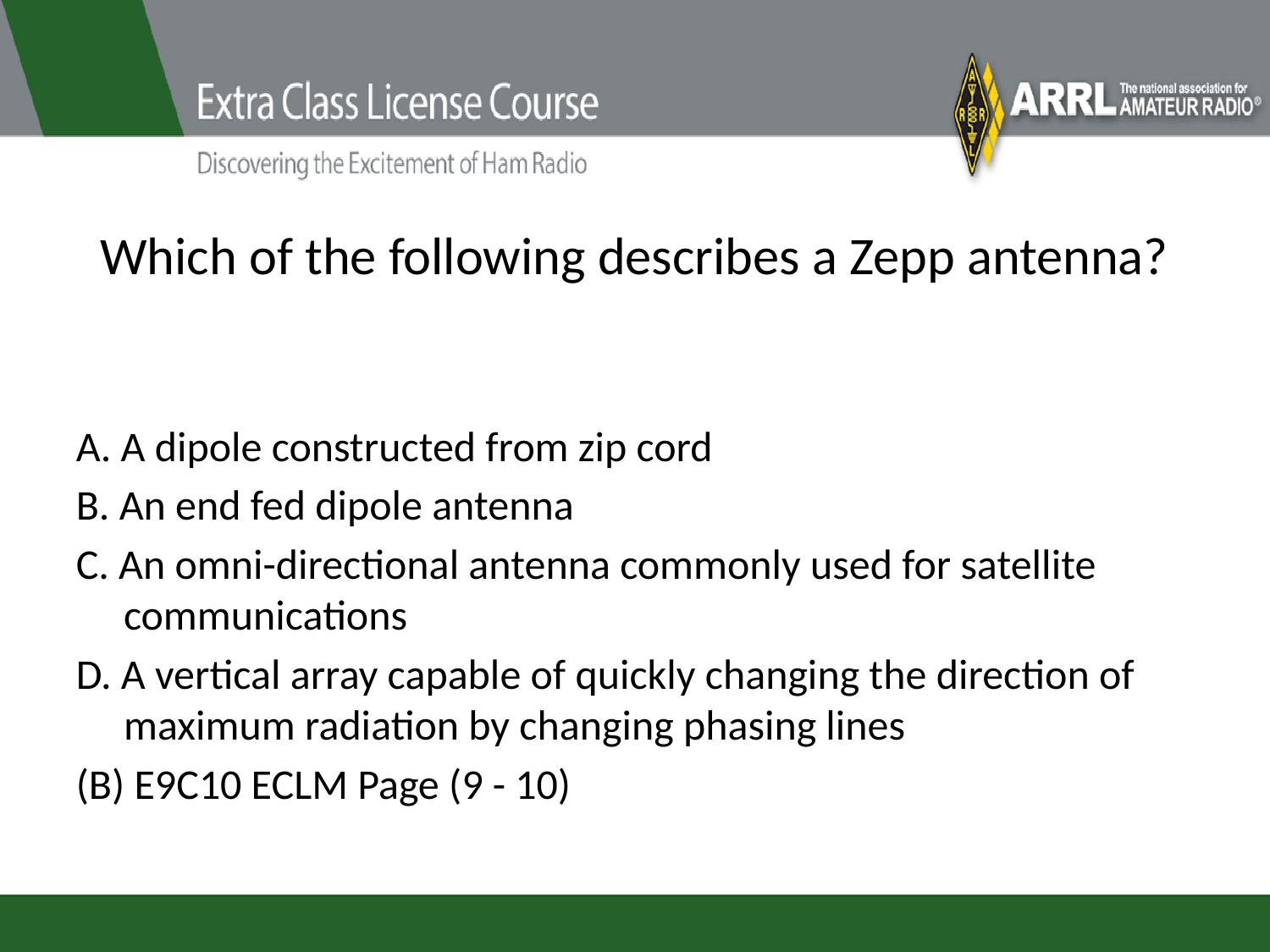

# Which of the following describes a Zepp antenna?
A. A dipole constructed from zip cord
B. An end fed dipole antenna
C. An omni-directional antenna commonly used for satellite communications
D. A vertical array capable of quickly changing the direction of maximum radiation by changing phasing lines
(B) E9C10 ECLM Page (9 - 10)